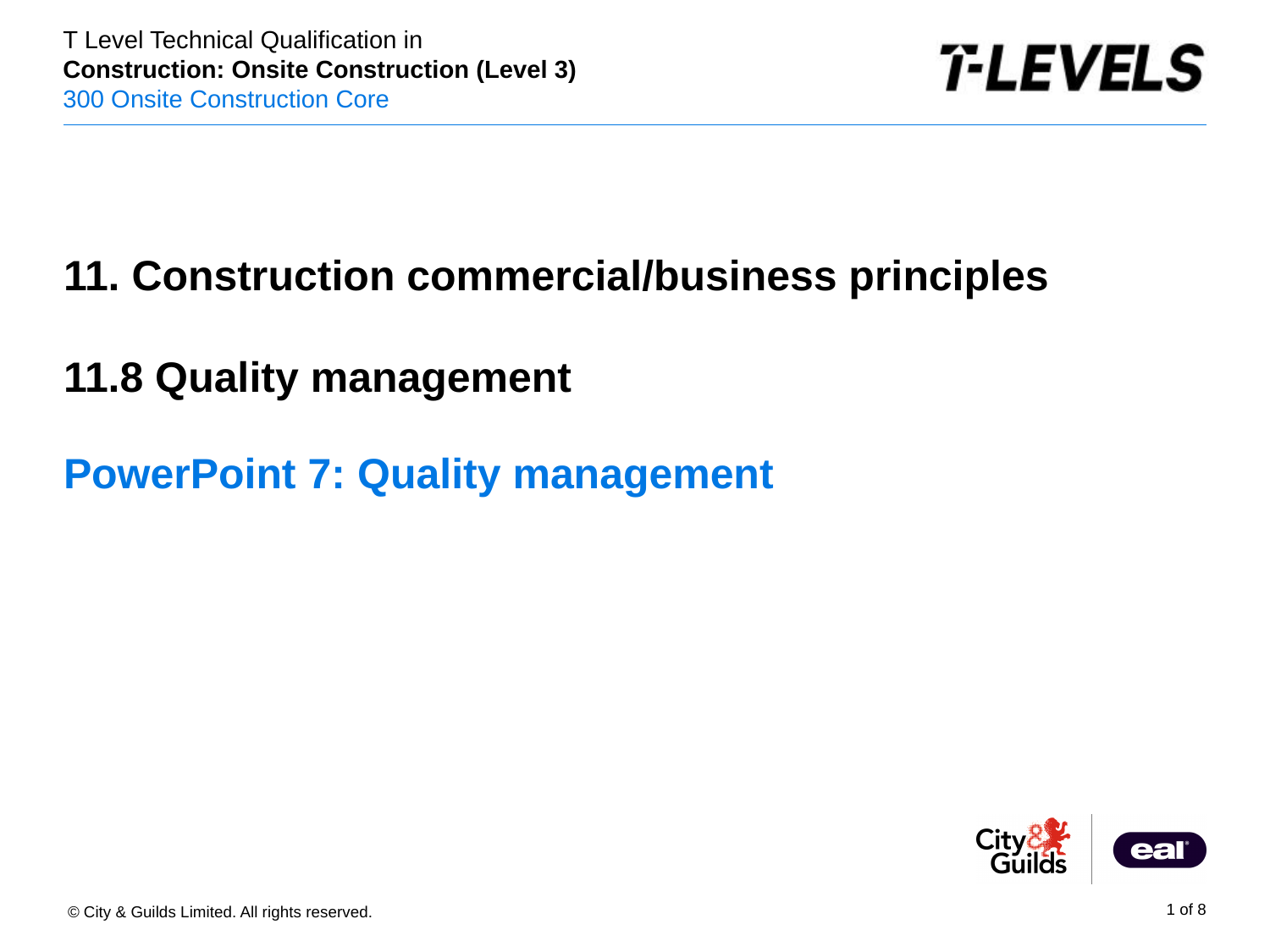

11. Construction commercial/business principles

11.8 Quality management

# PowerPoint 7: Quality management